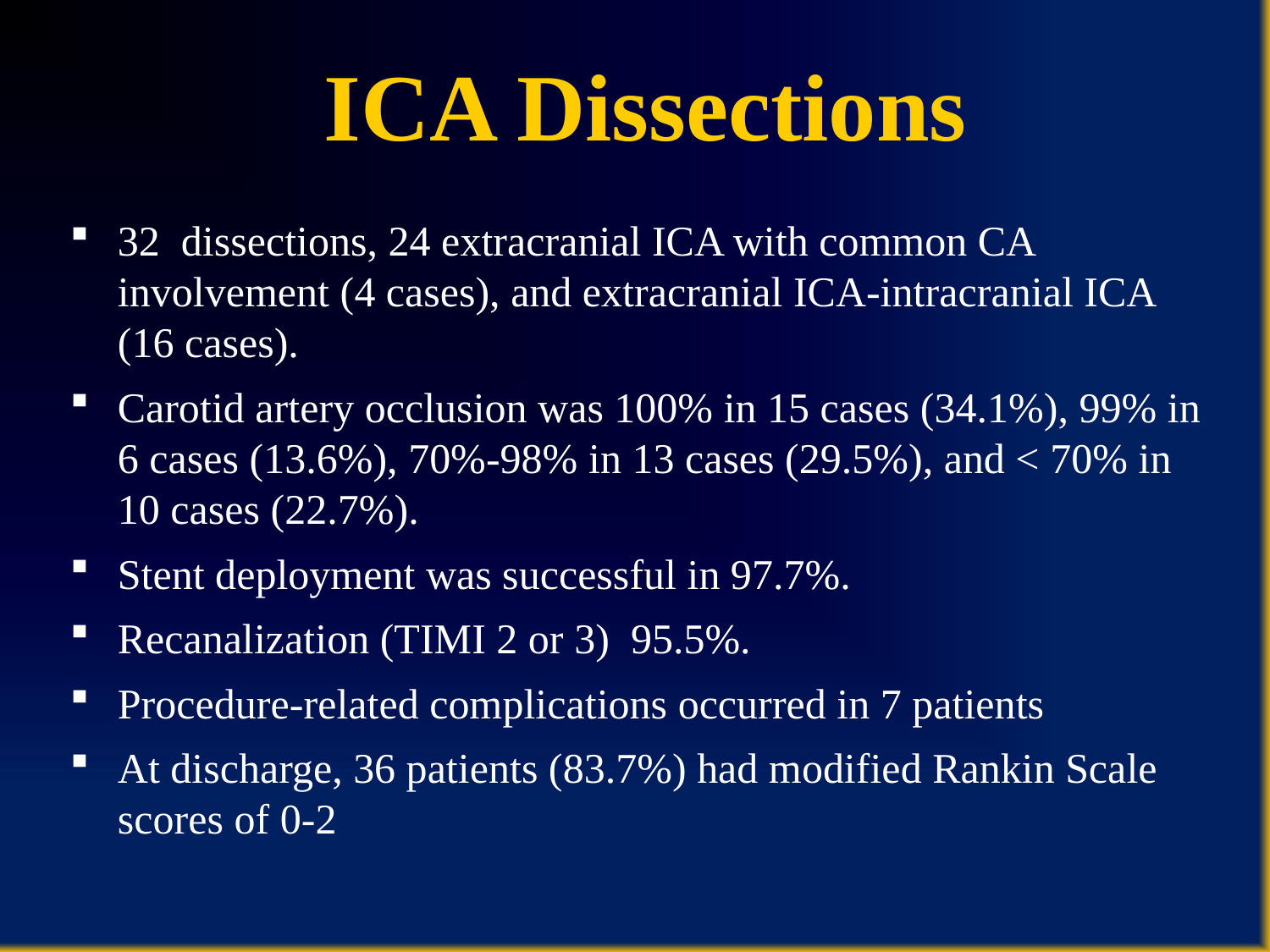

# ICA Dissections
32  dissections, 24 extracranial ICA with common CA involvement (4 cases), and extracranial ICA-intracranial ICA (16 cases).
Carotid artery occlusion was 100% in 15 cases (34.1%), 99% in 6 cases (13.6%), 70%-98% in 13 cases (29.5%), and < 70% in 10 cases (22.7%).
Stent deployment was successful in 97.7%.
Recanalization (TIMI 2 or 3)  95.5%.
Procedure-related complications occurred in 7 patients
At discharge, 36 patients (83.7%) had modified Rankin Scale scores of 0-2